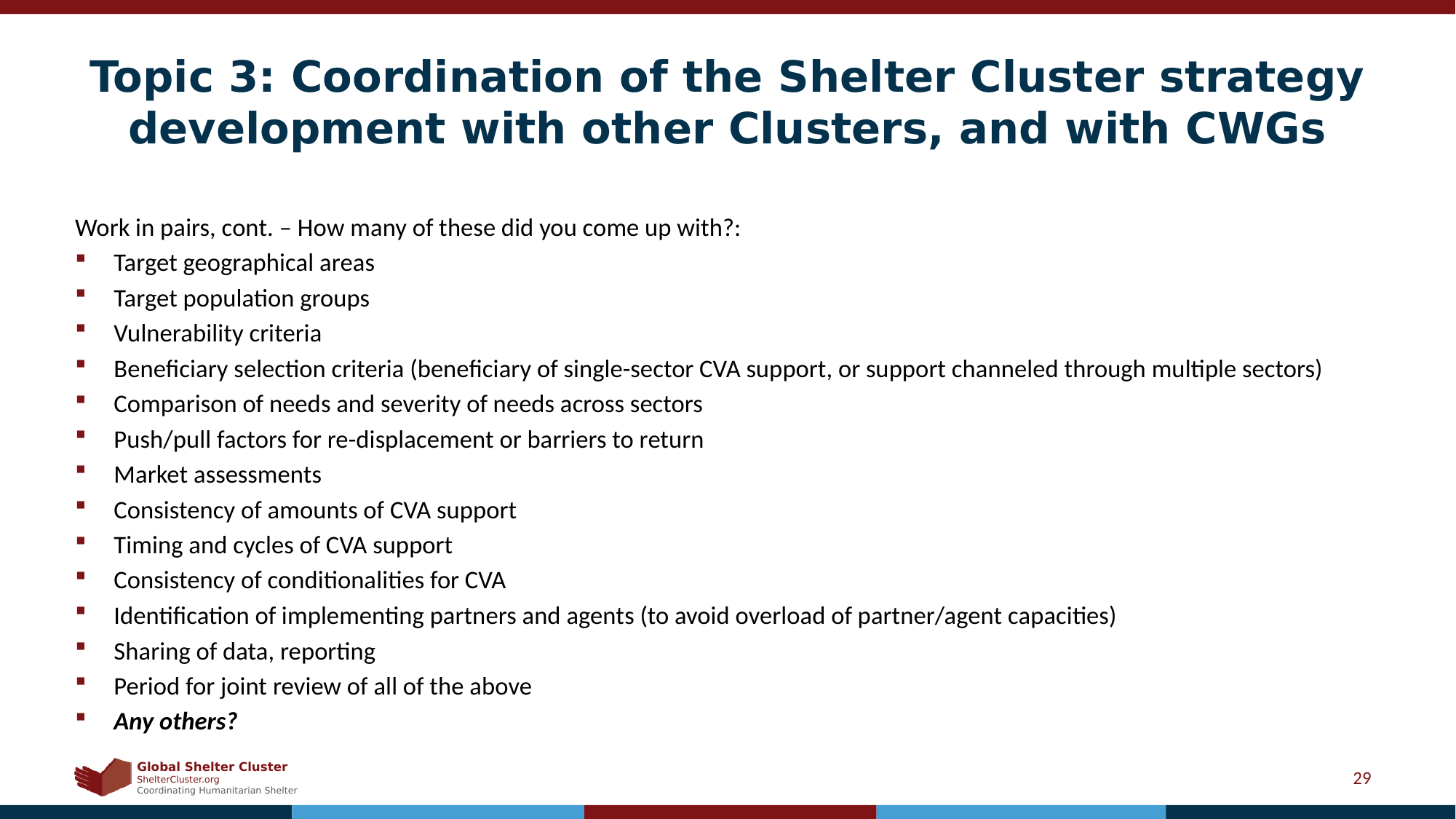

# Topic 3: Coordination of the Shelter Cluster strategy development with other Clusters, and with CWGs
Work in pairs, cont. – How many of these did you come up with?:
Target geographical areas
Target population groups
Vulnerability criteria
Beneficiary selection criteria (beneficiary of single-sector CVA support, or support channeled through multiple sectors)
Comparison of needs and severity of needs across sectors
Push/pull factors for re-displacement or barriers to return
Market assessments
Consistency of amounts of CVA support
Timing and cycles of CVA support
Consistency of conditionalities for CVA
Identification of implementing partners and agents (to avoid overload of partner/agent capacities)
Sharing of data, reporting
Period for joint review of all of the above
Any others?

29